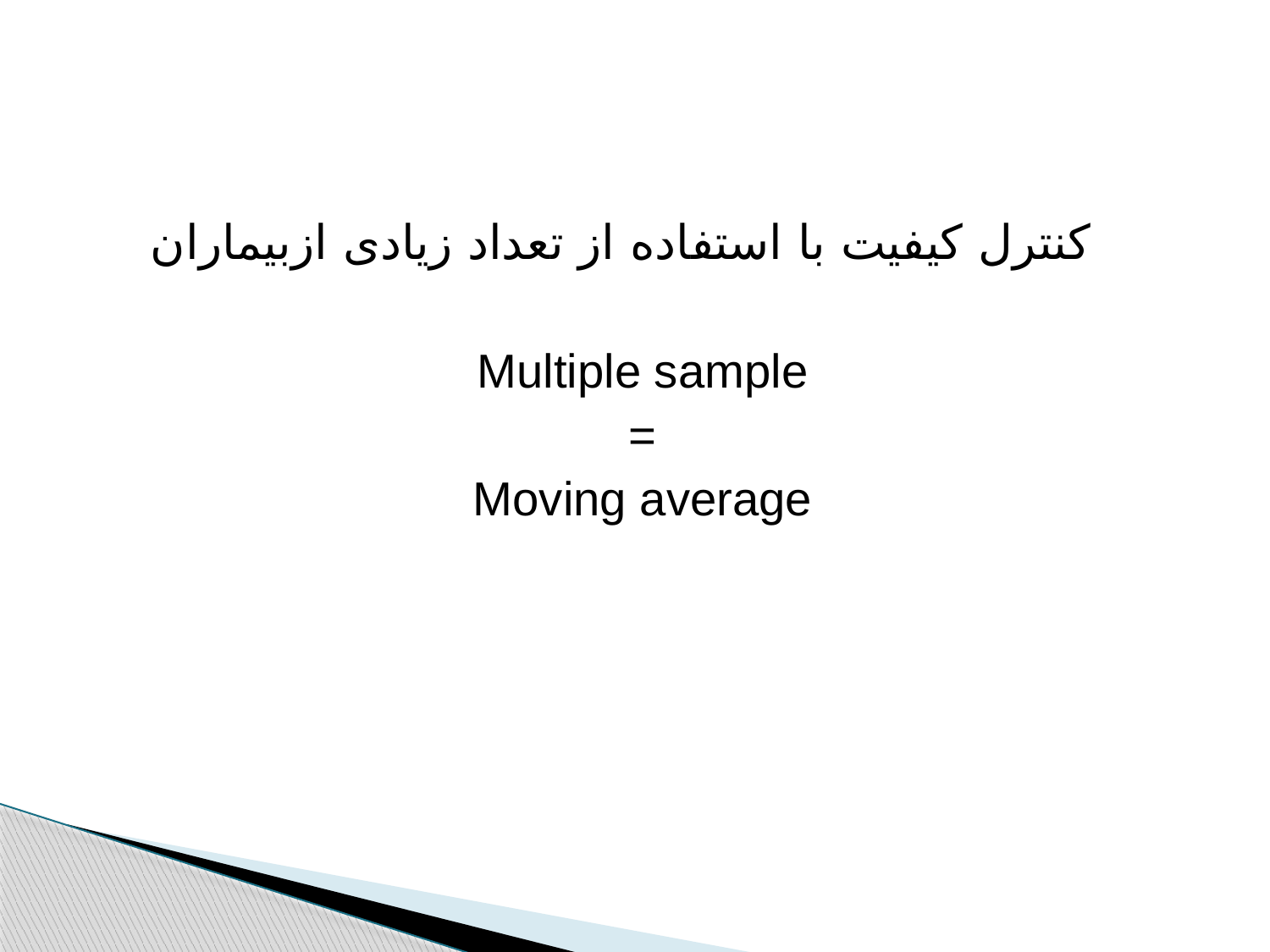

#
 کنترل کیفیت با استفاده از تعداد زیادی ازبیماران

Multiple sample
=
Moving average